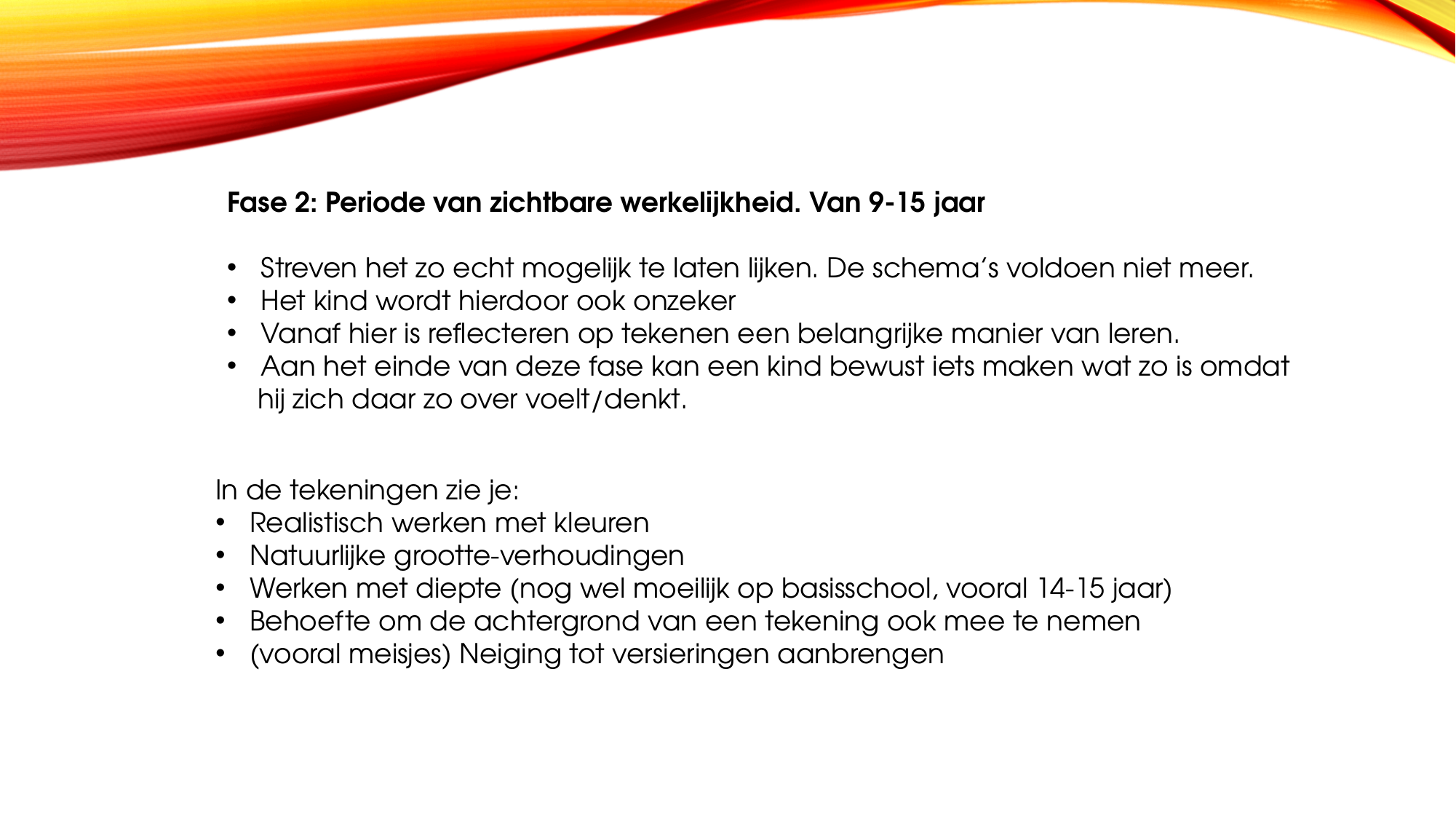

Fase 2: Periode van zichtbare werkelijkheid. Van 9-15 jaar

Streven het zo echt mogelijk te laten lijken. De schema’s voldoen niet meer.
Het kind wordt hierdoor ook onzeker
Vanaf hier is reflecteren op tekenen een belangrijke manier van leren.
Aan het einde van deze fase kan een kind bewust iets maken wat zo is omdat
    hij zich daar zo over voelt/denkt.
In de tekeningen zie je:
Realistisch werken met kleuren
Natuurlijke grootte-verhoudingen
Werken met diepte (nog wel moeilijk op basisschool, vooral 14-15 jaar)
Behoefte om de achtergrond van een tekening ook mee te nemen
(vooral meisjes) Neiging tot versieringen aanbrengen